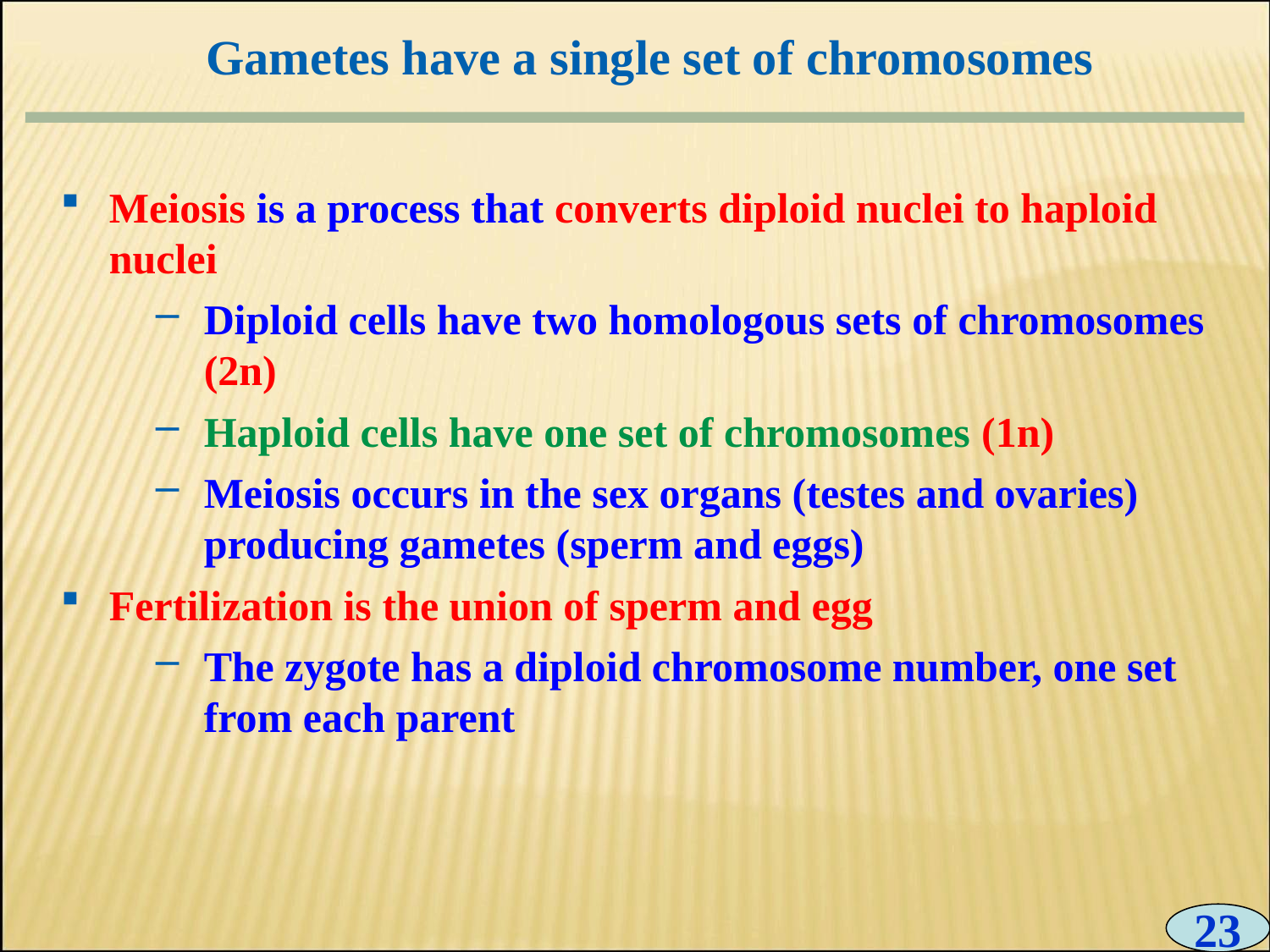

Gametes have a single set of chromosomes
0

Meiosis is a process that converts diploid nuclei to haploid nuclei
Diploid cells have two homologous sets of chromosomes (2n)
Haploid cells have one set of chromosomes (1n)
Meiosis occurs in the sex organs (testes and ovaries) producing gametes (sperm and eggs)
Fertilization is the union of sperm and egg
The zygote has a diploid chromosome number, one set from each parent
23